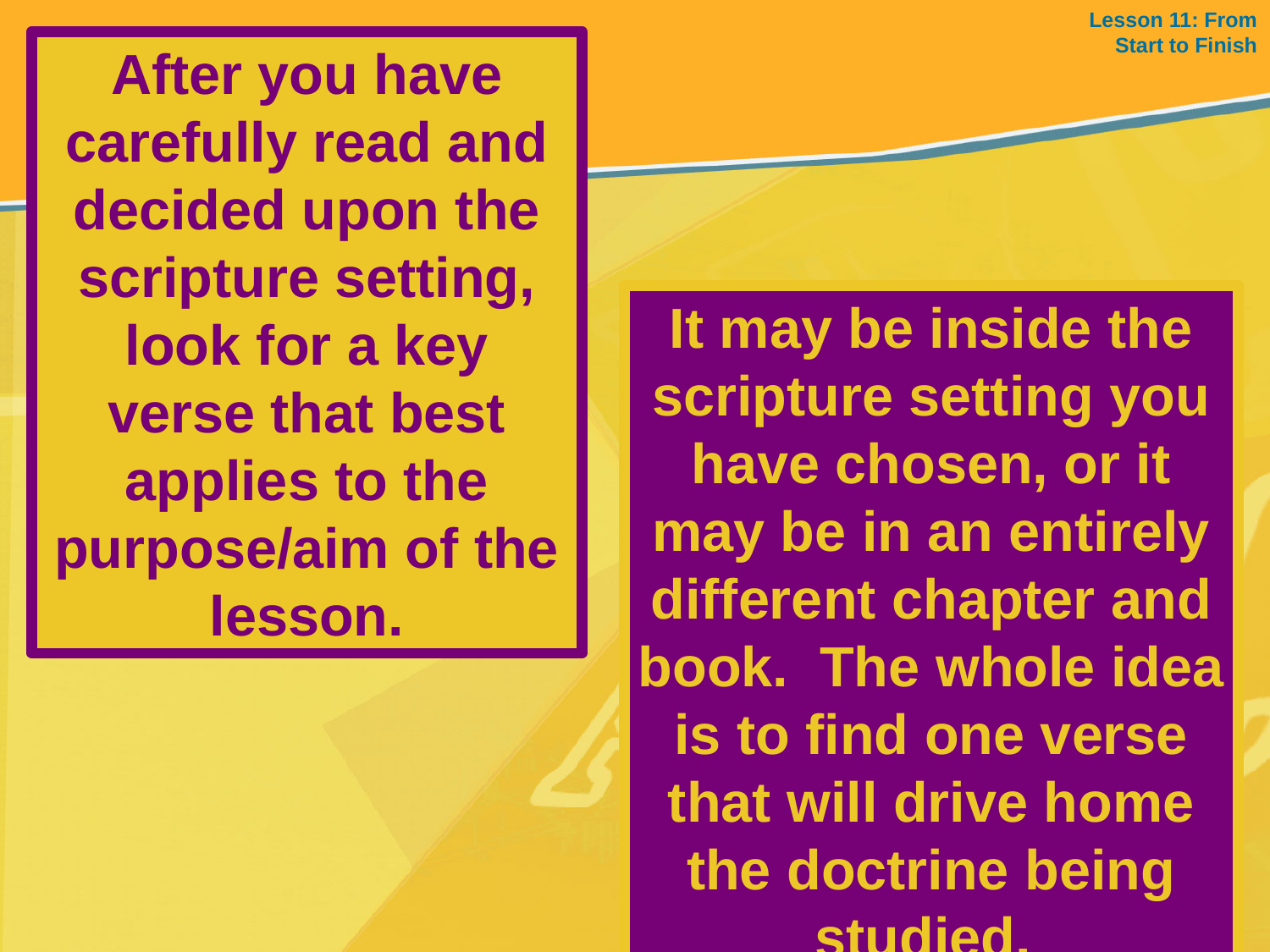

Lesson 11: From Start to Finish
After you have carefully read and decided upon the scripture setting, look for a key verse that best applies to the purpose/aim of the lesson.
It may be inside the scripture setting you have chosen, or it may be in an entirely different chapter and book.  The whole idea is to find one verse that will drive home the doctrine being studied.